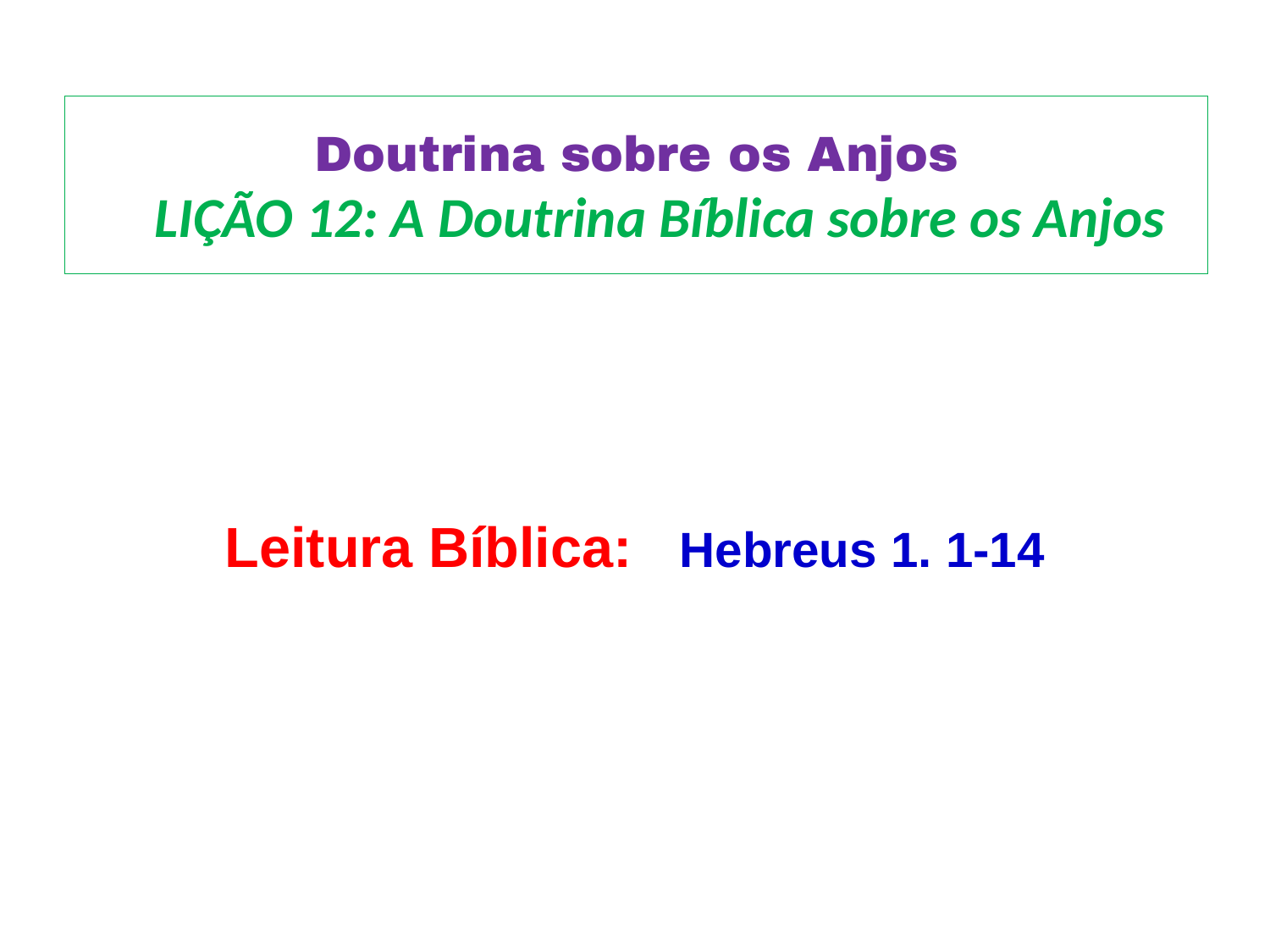

# Doutrina sobre os Anjos LIÇÃO 12: A Doutrina Bíblica sobre os Anjos

Leitura Bíblica:   Hebreus 1. 1-14